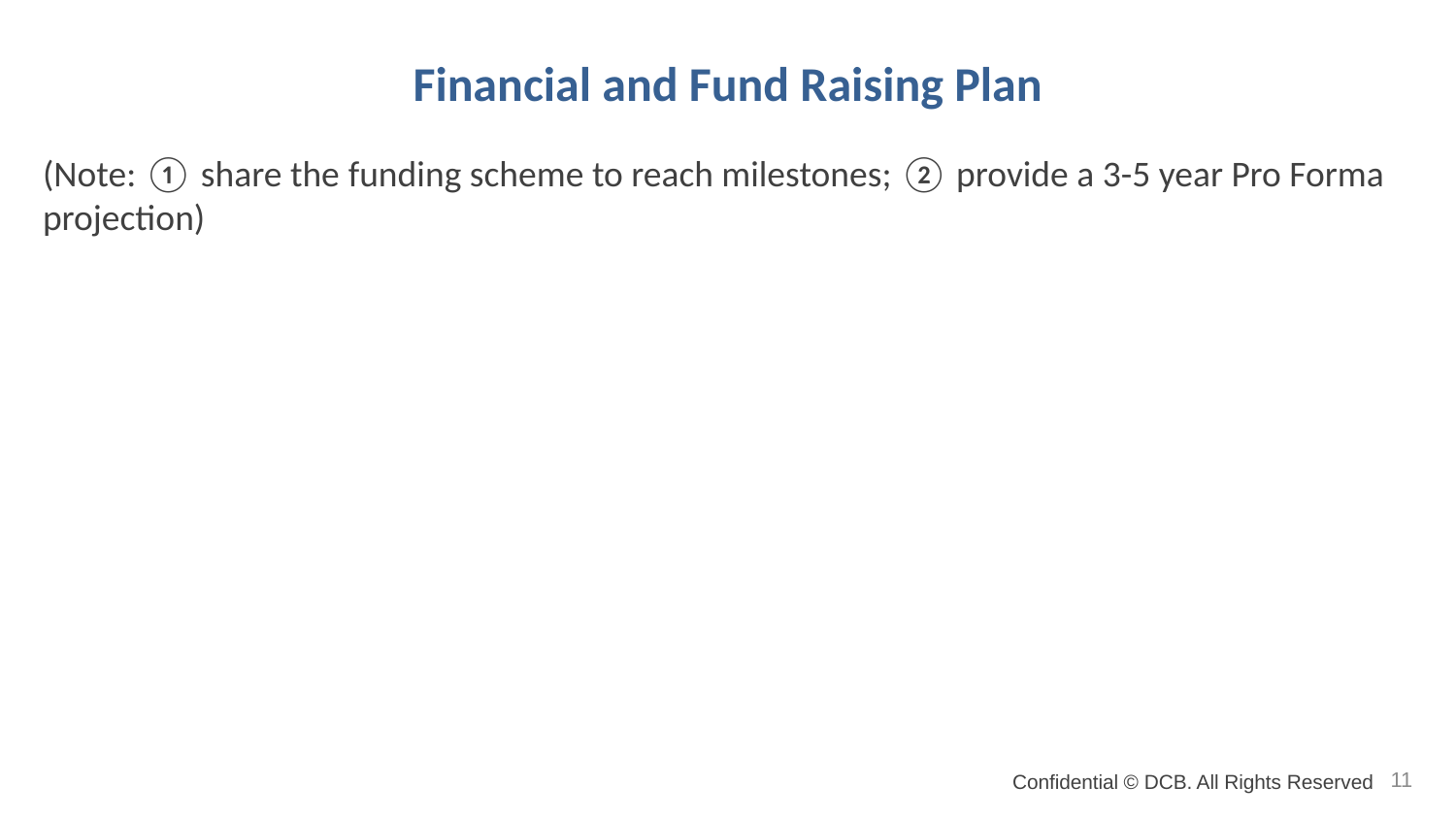

# Financial and Fund Raising Plan
(Note: ① share the funding scheme to reach milestones; ② provide a 3-5 year Pro Forma projection)
11